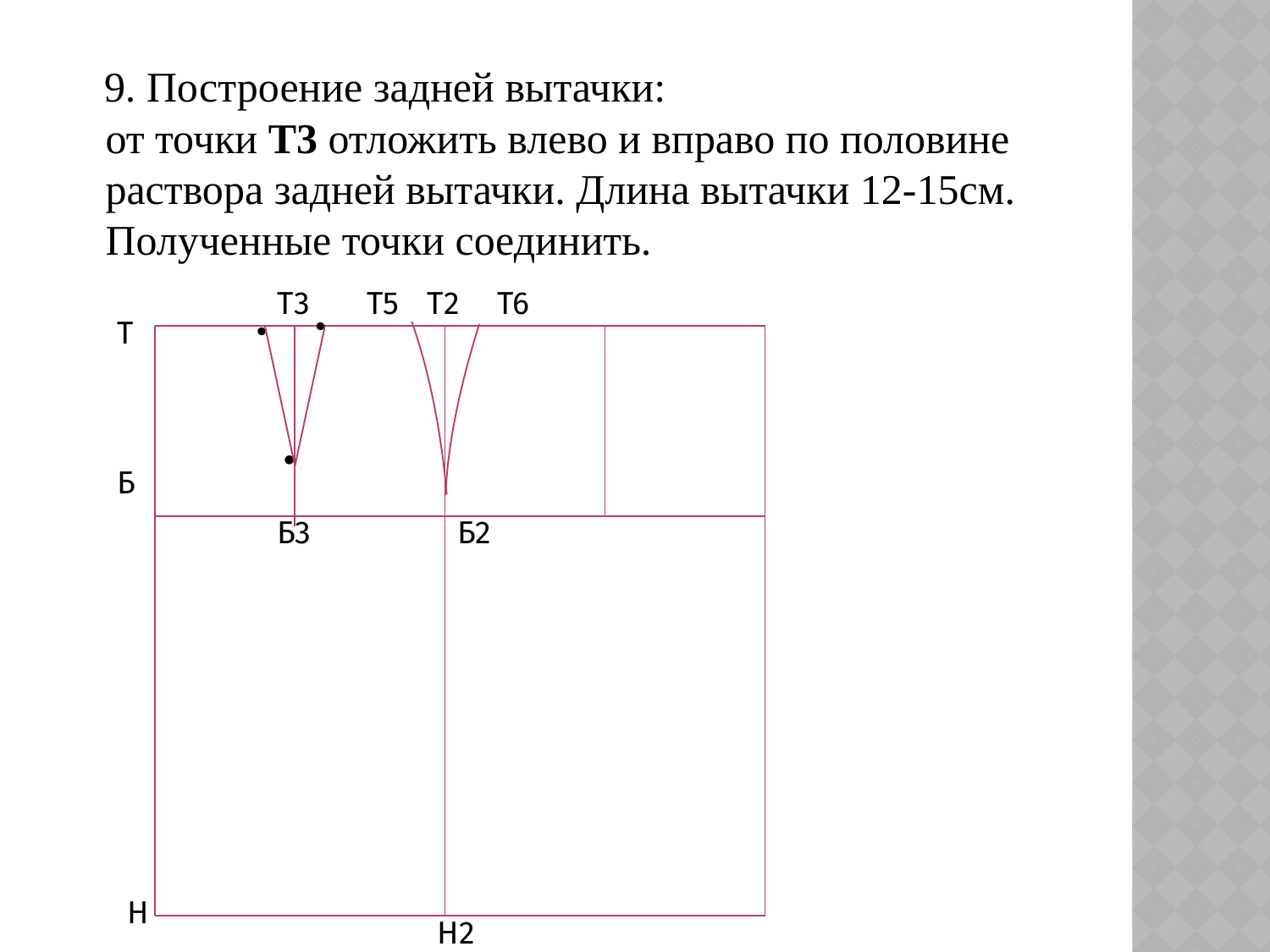

9. Построение задней вытачки:                                 от точки Т3 отложить влево и вправо по половине раствора задней вытачки. Длина вытачки 12-15см. Полученные точки соединить.

.
.
Т3
Т5
Т2
Т6
Т
.
Б
Б3
Б2
Н
Н2